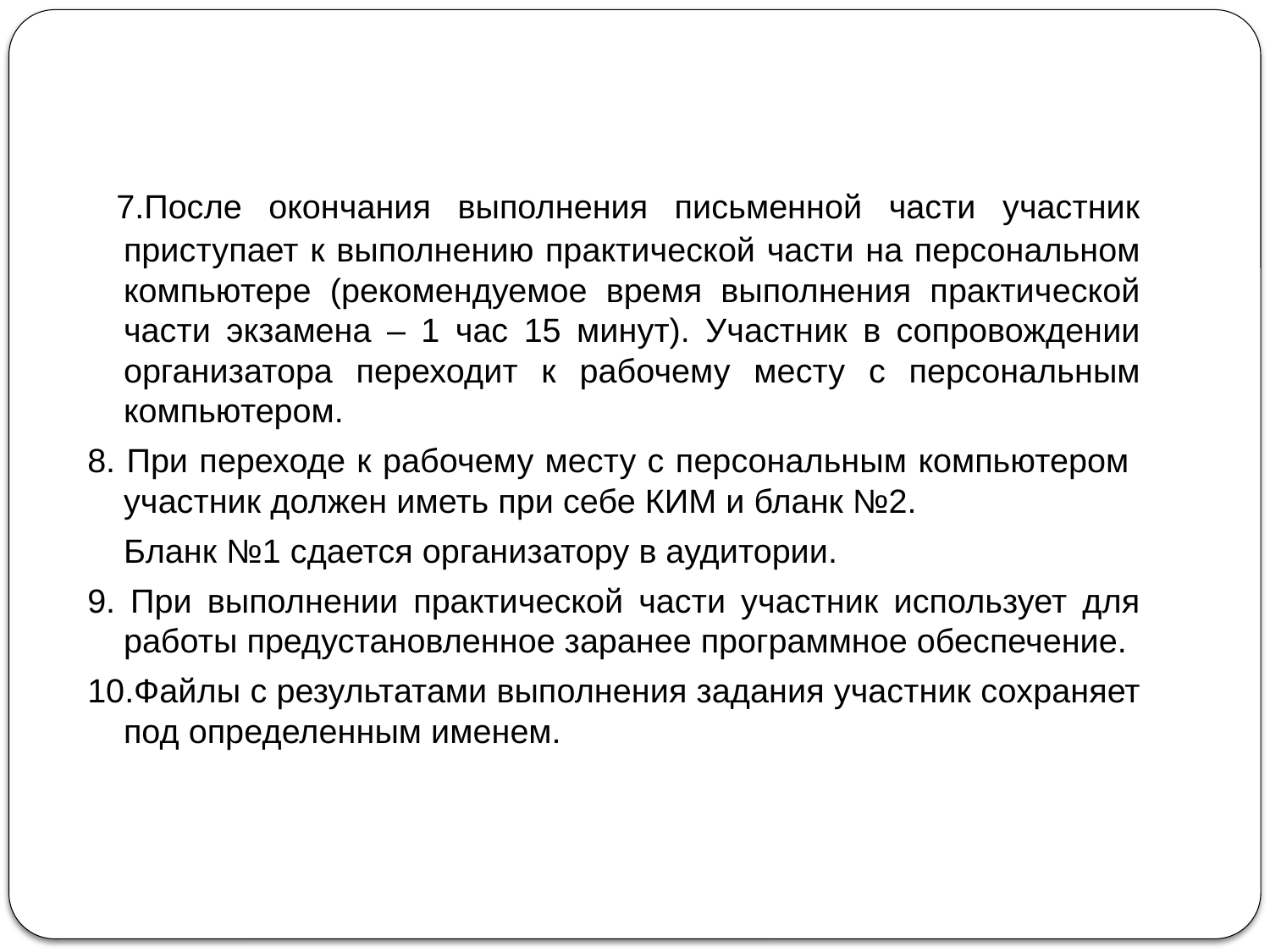

7.После окончания выполнения письменной части участник приступает к выполнению практической части на персональном компьютере (рекомендуемое время выполнения практической части экзамена – 1 час 15 минут). Участник в сопровождении организатора переходит к рабочему месту с персональным компьютером.
8. При переходе к рабочему месту с персональным компьютером  участник должен иметь при себе КИМ и бланк №2.
	Бланк №1 сдается организатору в аудитории.
9. При выполнении практической части участник использует для работы предустановленное заранее программное обеспечение.
10.Файлы с результатами выполнения задания участник сохраняет под определенным именем.